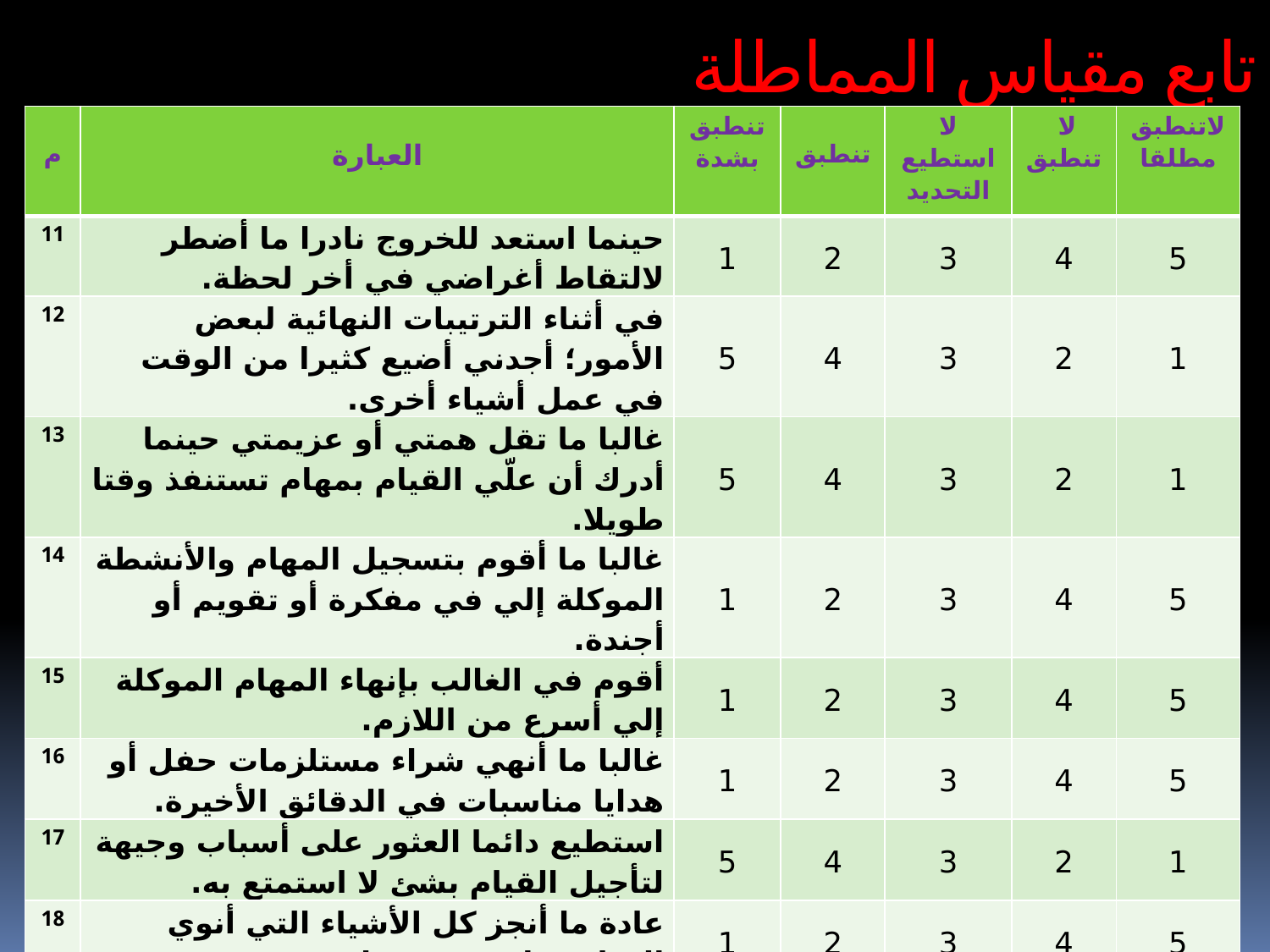

تابع مقياس المماطلة
| م | العبارة | تنطبق بشدة | تنطبق | لا استطيع التحديد | لا تنطبق | لاتنطبق مطلقا |
| --- | --- | --- | --- | --- | --- | --- |
| 11 | حينما استعد للخروج نادرا ما أضطر لالتقاط أغراضي في أخر لحظة. | 1 | 2 | 3 | 4 | 5 |
| 12 | في أثناء الترتيبات النهائية لبعض الأمور؛ أجدني أضيع كثيرا من الوقت في عمل أشياء أخرى. | 5 | 4 | 3 | 2 | 1 |
| 13 | غالبا ما تقل همتي أو عزيمتي حينما أدرك أن علّي القيام بمهام تستنفذ وقتا طويلا. | 5 | 4 | 3 | 2 | 1 |
| 14 | غالبا ما أقوم بتسجيل المهام والأنشطة الموكلة إلي في مفكرة أو تقويم أو أجندة. | 1 | 2 | 3 | 4 | 5 |
| 15 | أقوم في الغالب بإنهاء المهام الموكلة إلي أسرع من اللازم. | 1 | 2 | 3 | 4 | 5 |
| 16 | غالبا ما أنهي شراء مستلزمات حفل أو هدايا مناسبات في الدقائق الأخيرة. | 1 | 2 | 3 | 4 | 5 |
| 17 | استطيع دائما العثور على أسباب وجيهة لتأجيل القيام بشئ لا استمتع به. | 5 | 4 | 3 | 2 | 1 |
| 18 | عادة ما أنجز كل الأشياء التي أنوي القيام بها في يوم واحد. | 1 | 2 | 3 | 4 | 5 |
| 19 | أقول دائما "سأقوم بفعل ذلك غدا". | 5 | 4 | 3 | 2 | 1 |
| 20 | عادة ما أحاول إنجاز كافة المهام التي علّي القيام بها قبل الاستقرار أو الاسترخاء في المساء. | 1 | 2 | 3 | 4 | 5 |